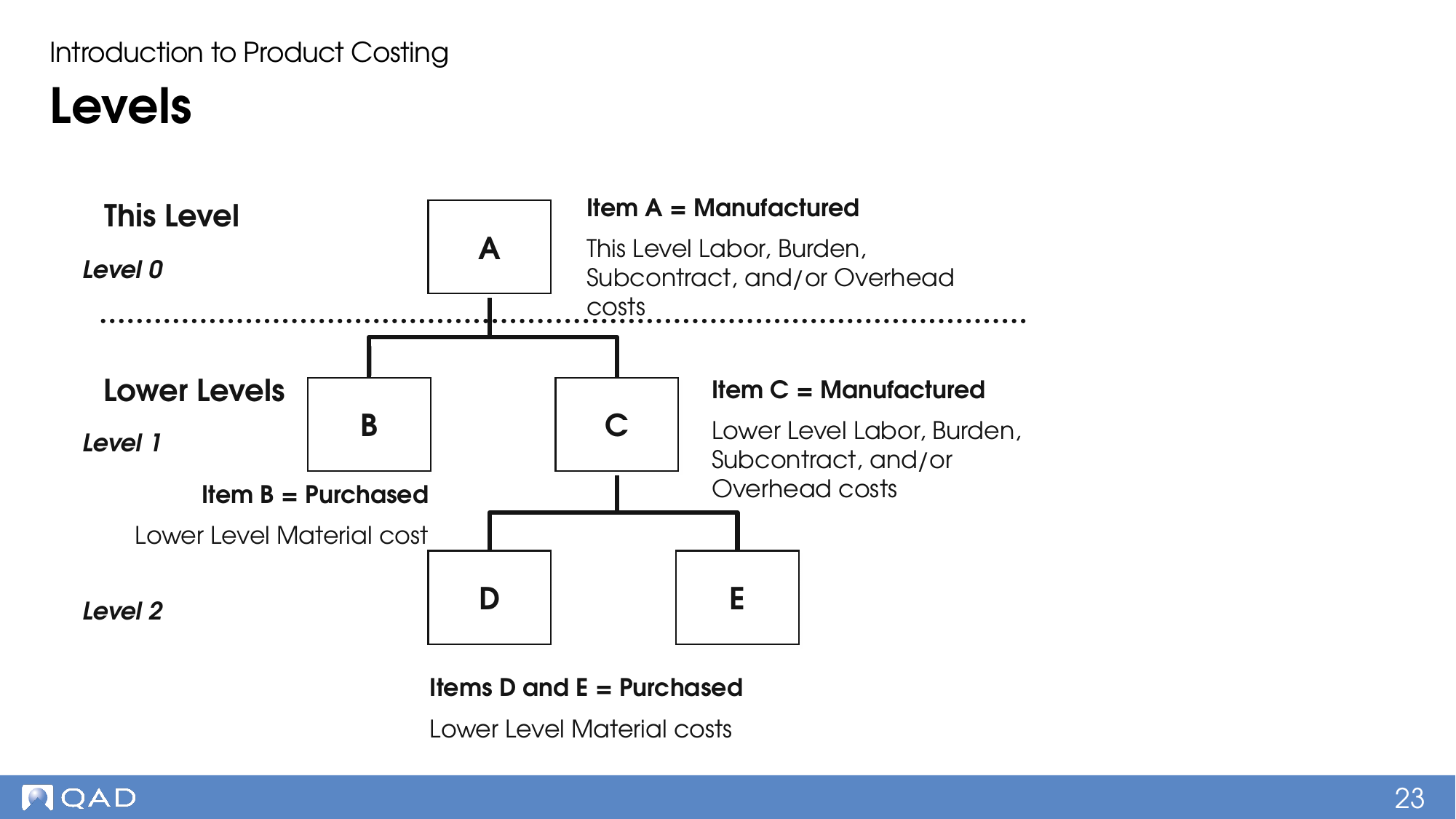

Introduction to Product Costing
# Levels
Item A = Manufactured
This Level Labor, Burden, Subcontract, and/or Overhead costs
This Level
A
Level 0

Lower Levels
Item C = Manufactured
Lower Level Labor, Burden, Subcontract, and/or Overhead costs
B
C
Level 1
Item B = Purchased
Lower Level Material cost
D
E
Level 2
Items D and E = Purchased
Lower Level Material costs
23